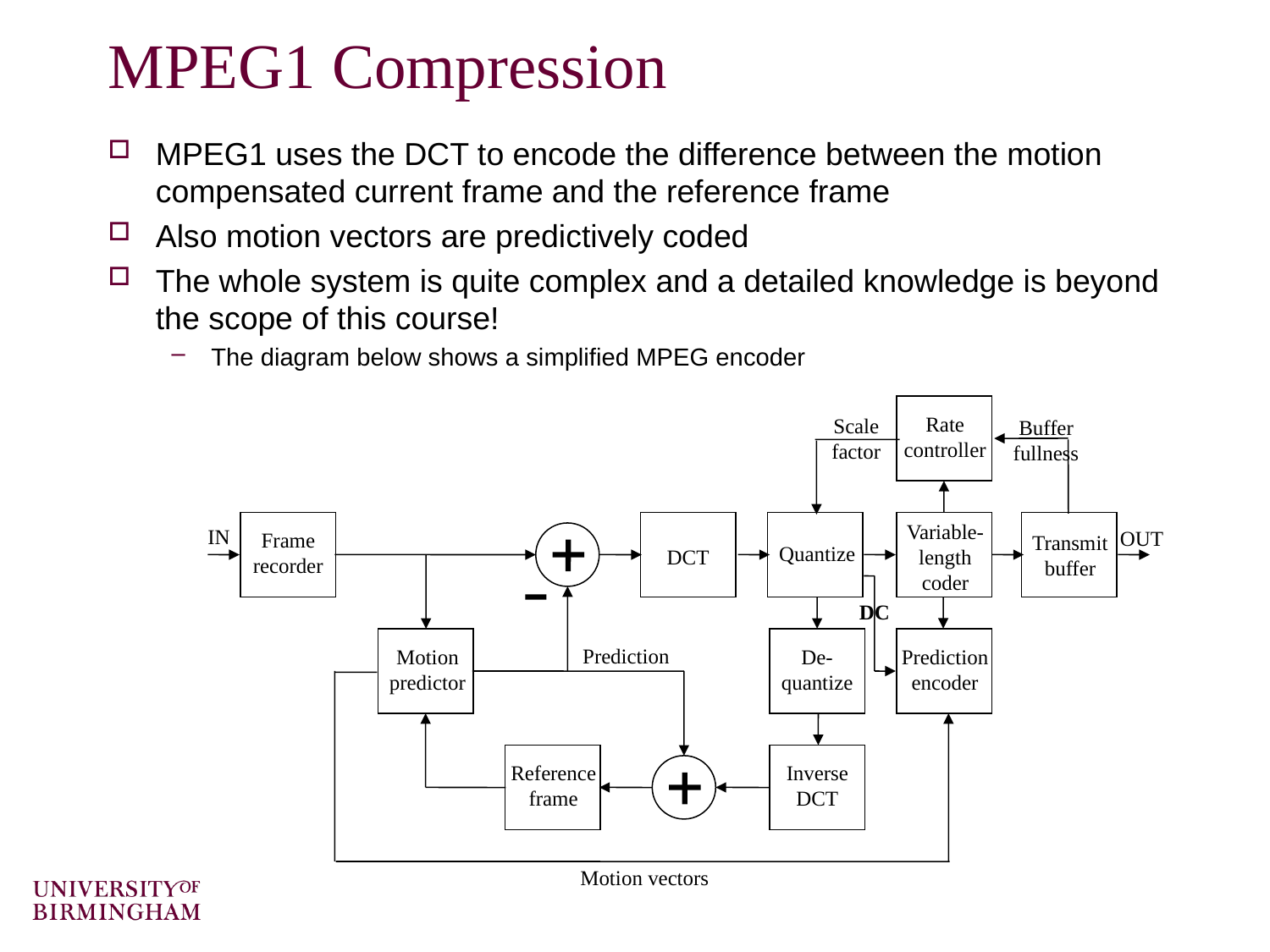

# MPEG1 Compression
MPEG1 uses the DCT to encode the difference between the motion compensated current frame and the reference frame
Also motion vectors are predictively coded
The whole system is quite complex and a detailed knowledge is beyond the scope of this course!
The diagram below shows a simplified MPEG encoder

Rate
controller
Scale
factor
Buffer
fullness

Frame
recorder

DCT

Quantize
Variable-length
coder

Transmit
buffer
IN
OUT

DC

Motion
predictor

De-
quantize

Prediction
encoder
Prediction

Reference
frame

Inverse
DCT

Motion vectors